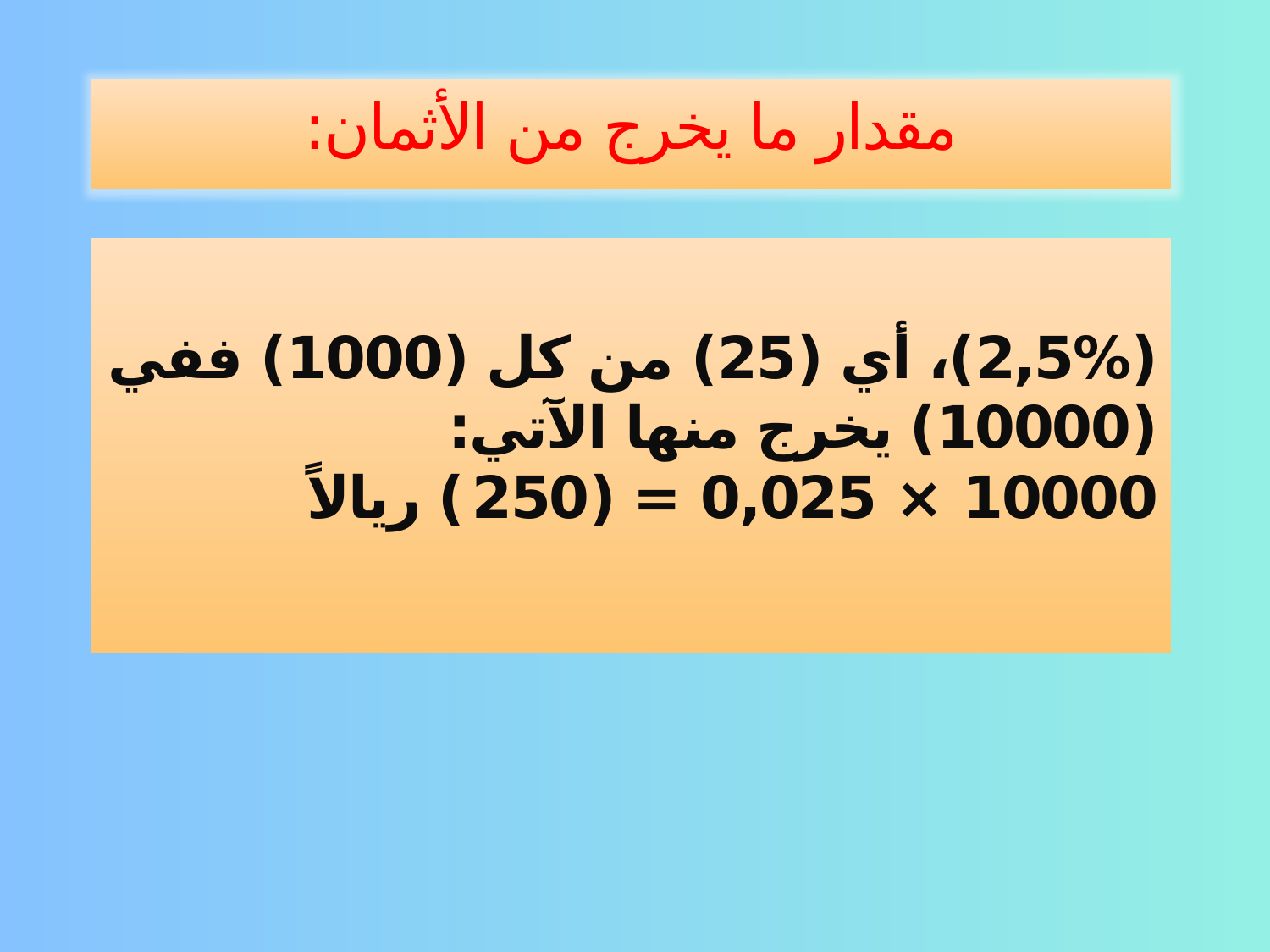

مقدار ما يخرج من الأثمان:
# (2,5%)، أي (25) من كل (1000) ففي (10000) يخرج منها الآتي: 10000 × 0,025 = (250) ريالاً